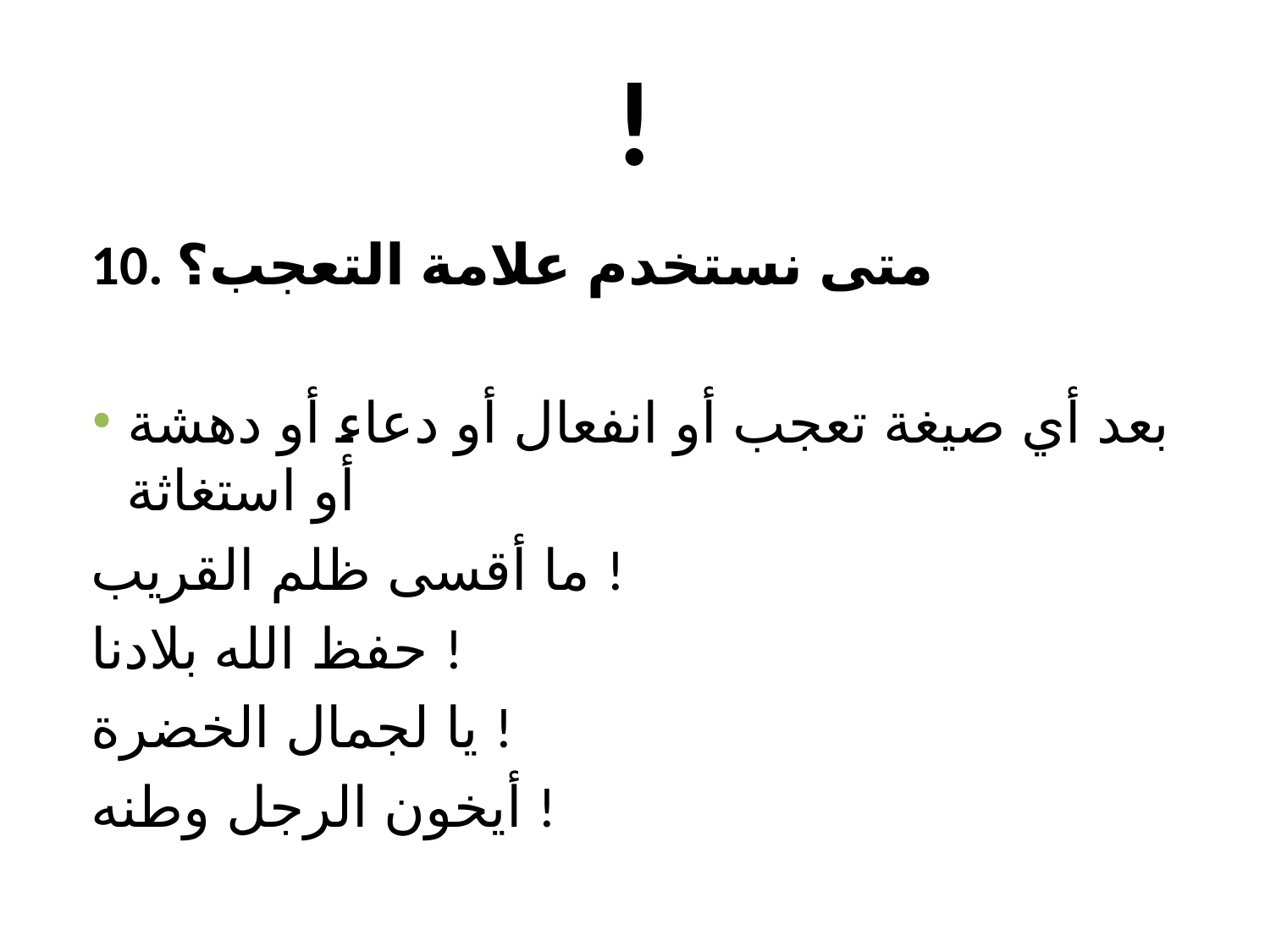

# !
10. متى نستخدم علامة التعجب؟

بعد أي صيغة تعجب أو انفعال أو دعاء أو دهشة أو استغاثة
ما أقسى ظلم القريب !
حفظ الله بلادنا !
يا لجمال الخضرة !
أيخون الرجل وطنه !